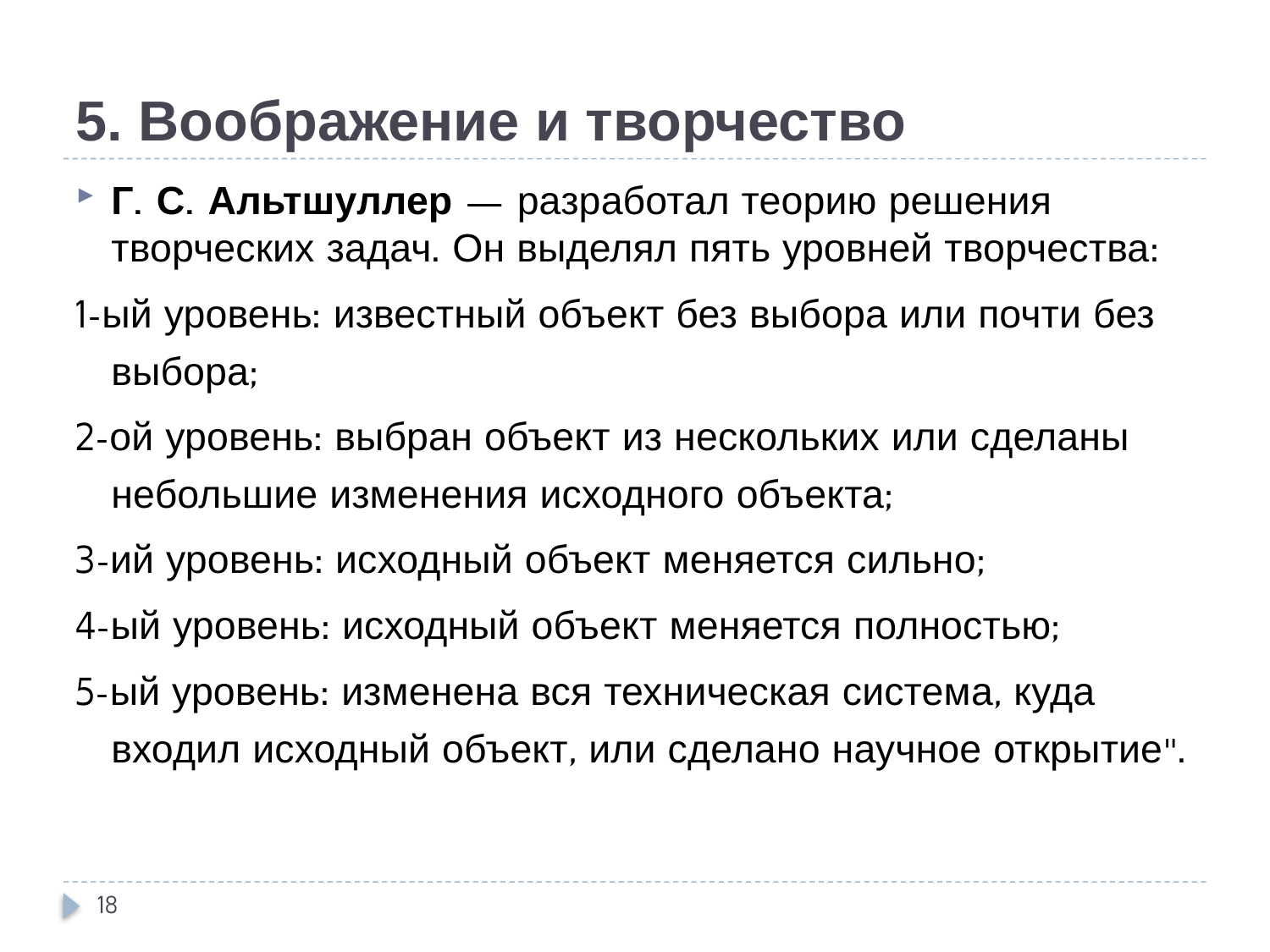

# 5. Воображение и творчество
Г. С. Альтшуллер — разработал теорию решения творческих задач. Он выделял пять уровней творчества:
1-ый уровень: известный объект без выбора или почти без выбора;
2-ой уровень: выбран объект из нескольких или сделаны небольшие изменения исходного объекта;
3-ий уровень: исходный объект меняется сильно;
4-ый уровень: исходный объект меняется полностью;
5-ый уровень: изменена вся техническая система, куда входил исходный объект, или сделано научное открытие".
18